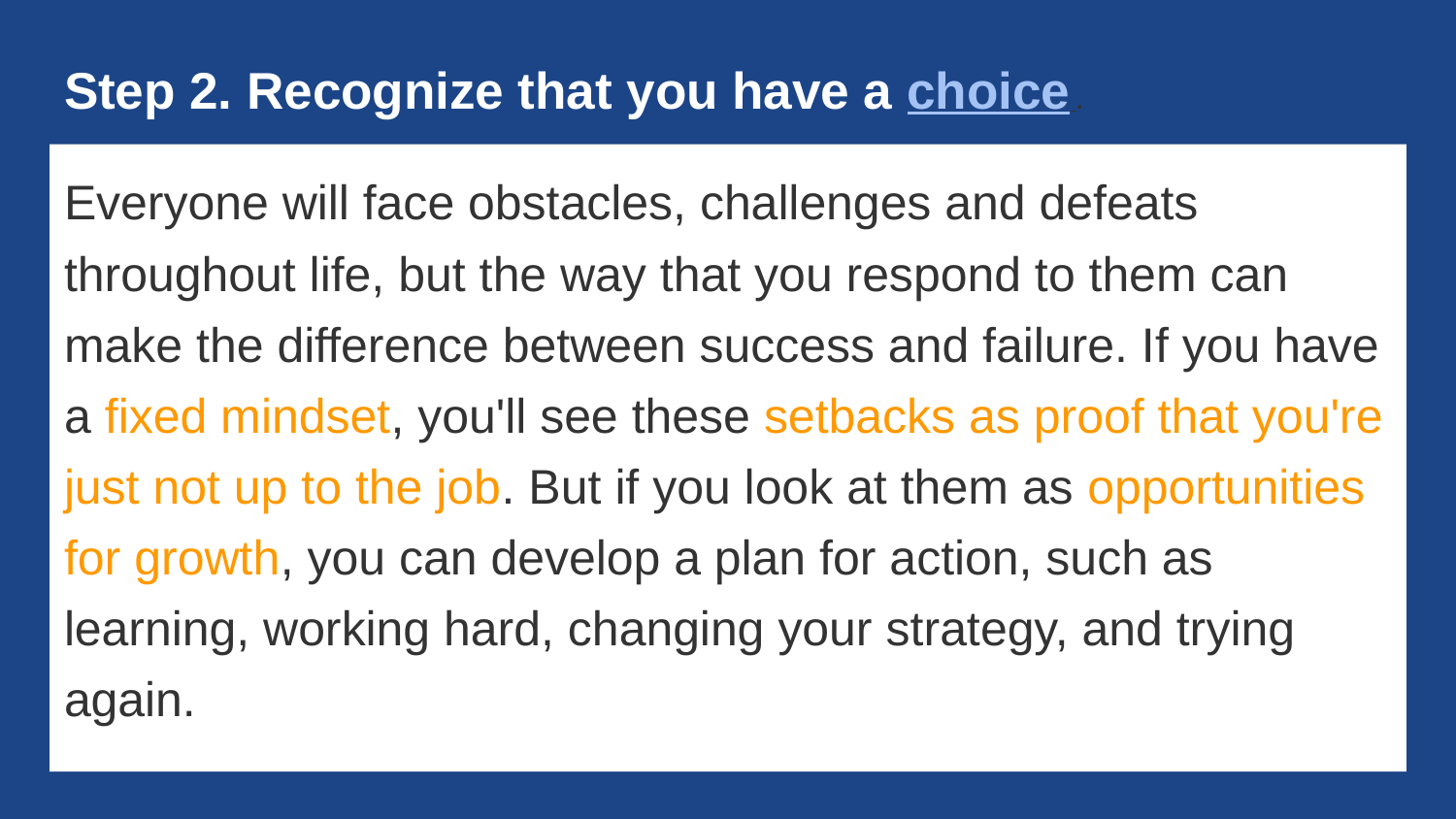

# Step 2. Recognize that you have a choice .
Everyone will face obstacles, challenges and defeats throughout life, but the way that you respond to them can make the difference between success and failure. If you have a fixed mindset, you'll see these setbacks as proof that you're just not up to the job. But if you look at them as opportunities for growth, you can develop a plan for action, such as learning, working hard, changing your strategy, and trying again.